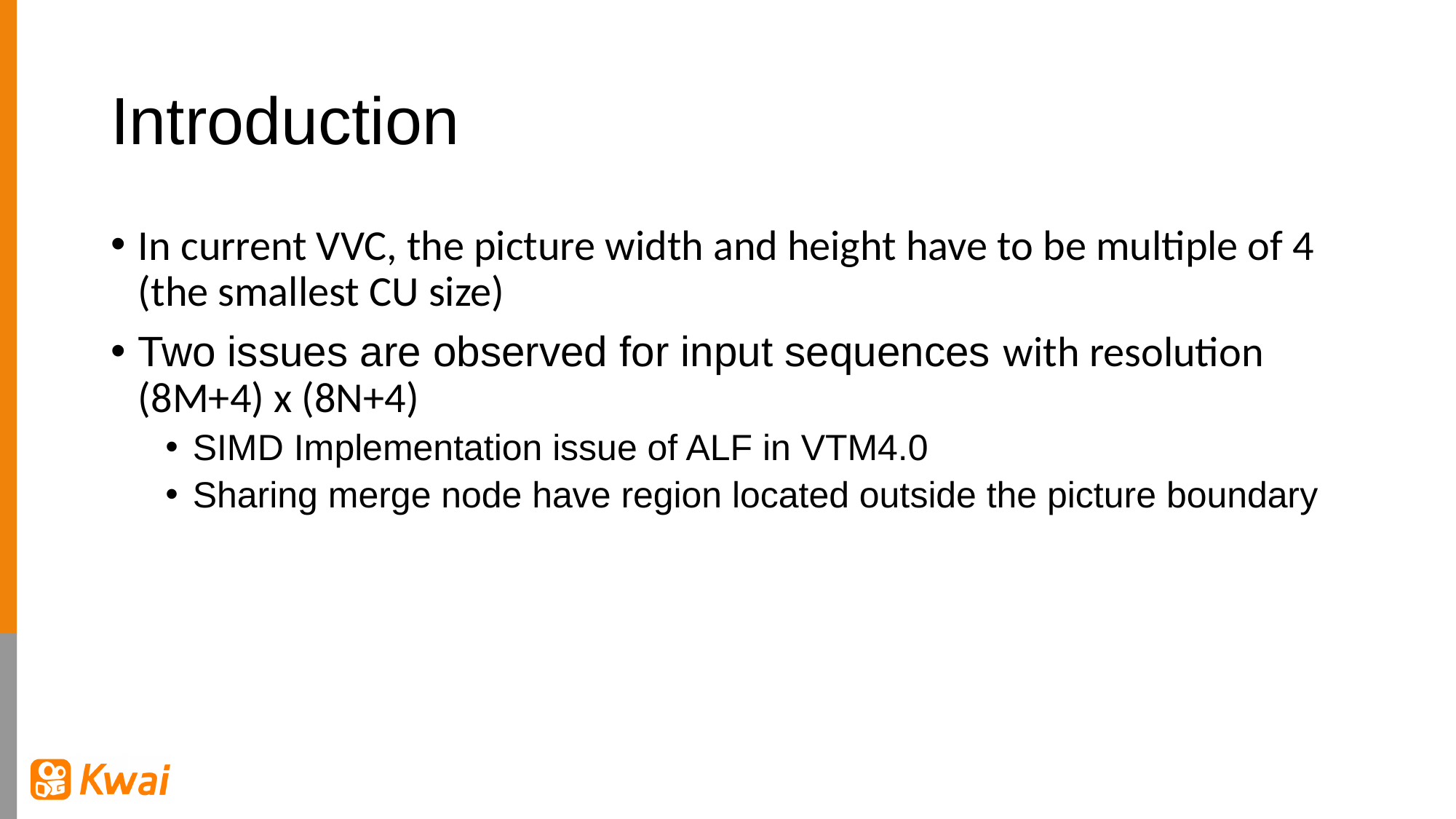

# Introduction
In current VVC, the picture width and height have to be multiple of 4 (the smallest CU size)
Two issues are observed for input sequences with resolution (8M+4) x (8N+4)
SIMD Implementation issue of ALF in VTM4.0
Sharing merge node have region located outside the picture boundary